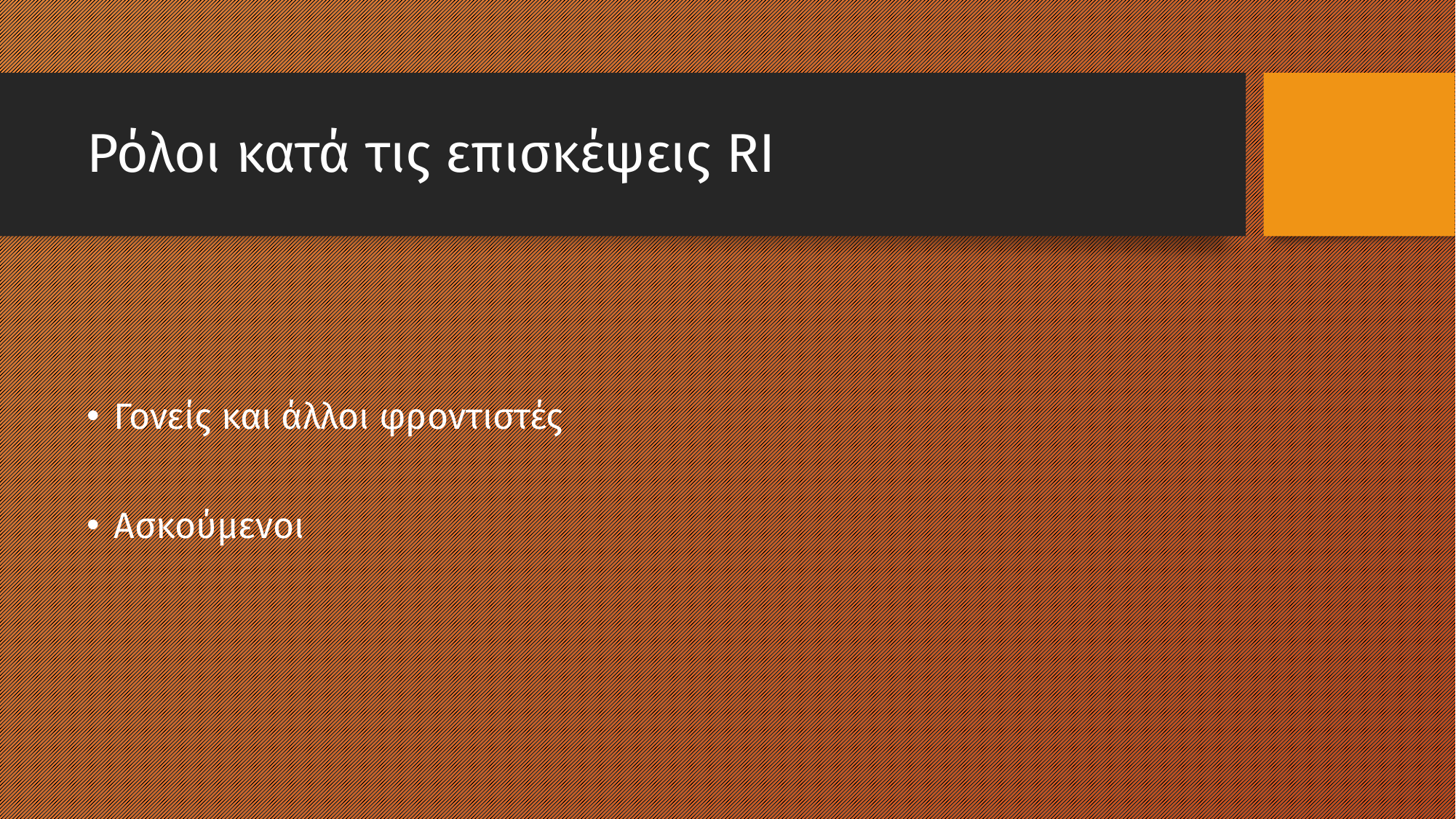

# Ρόλοι κατά τις επισκέψεις RI

Γονείς και άλλοι φροντιστές

Ασκούμενοι